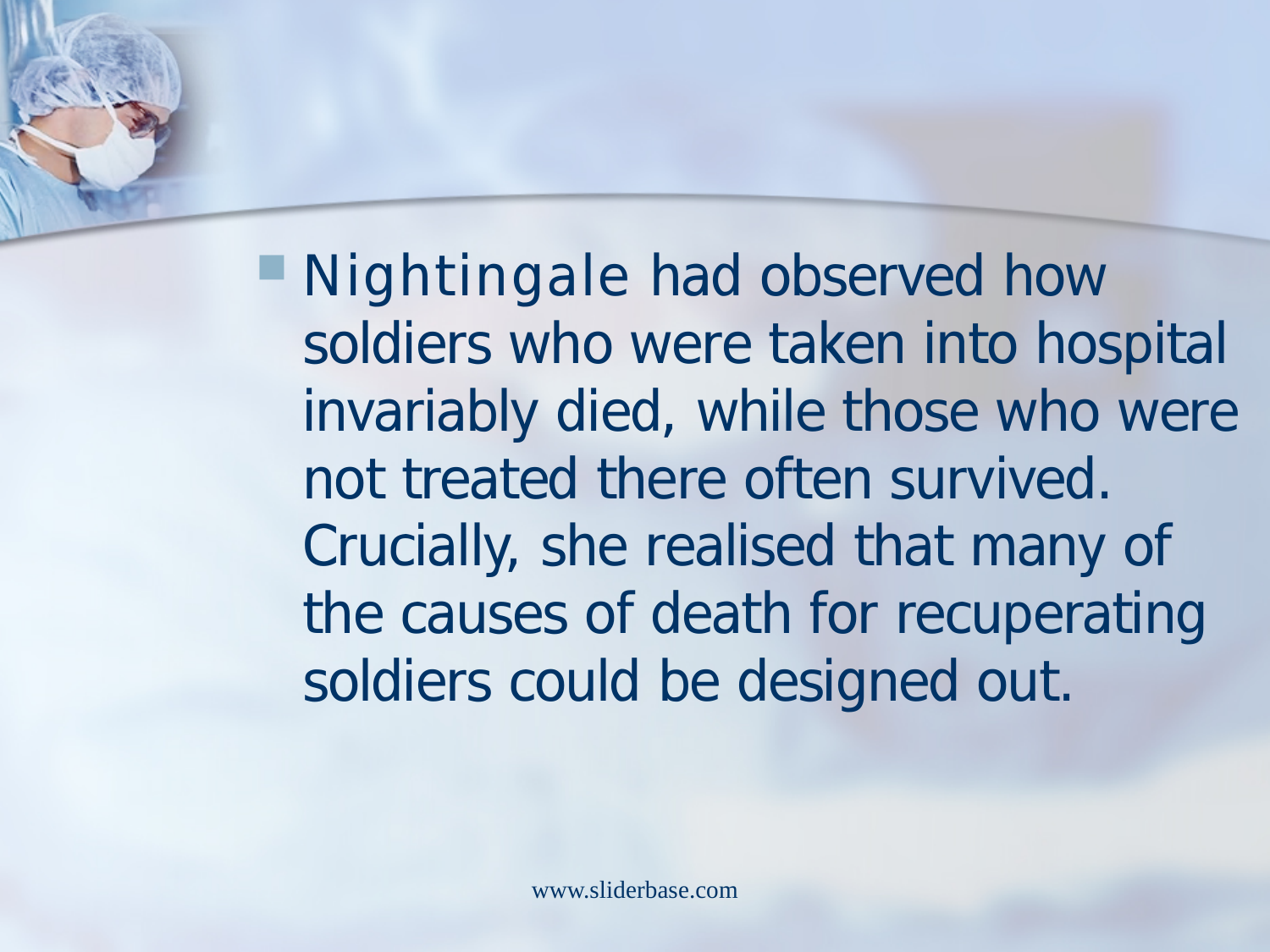

Nightingale had observed how soldiers who were taken into hospital invariably died, while those who were not treated there often survived. Crucially, she realised that many of the causes of death for recuperating soldiers could be designed out.
www.sliderbase.com